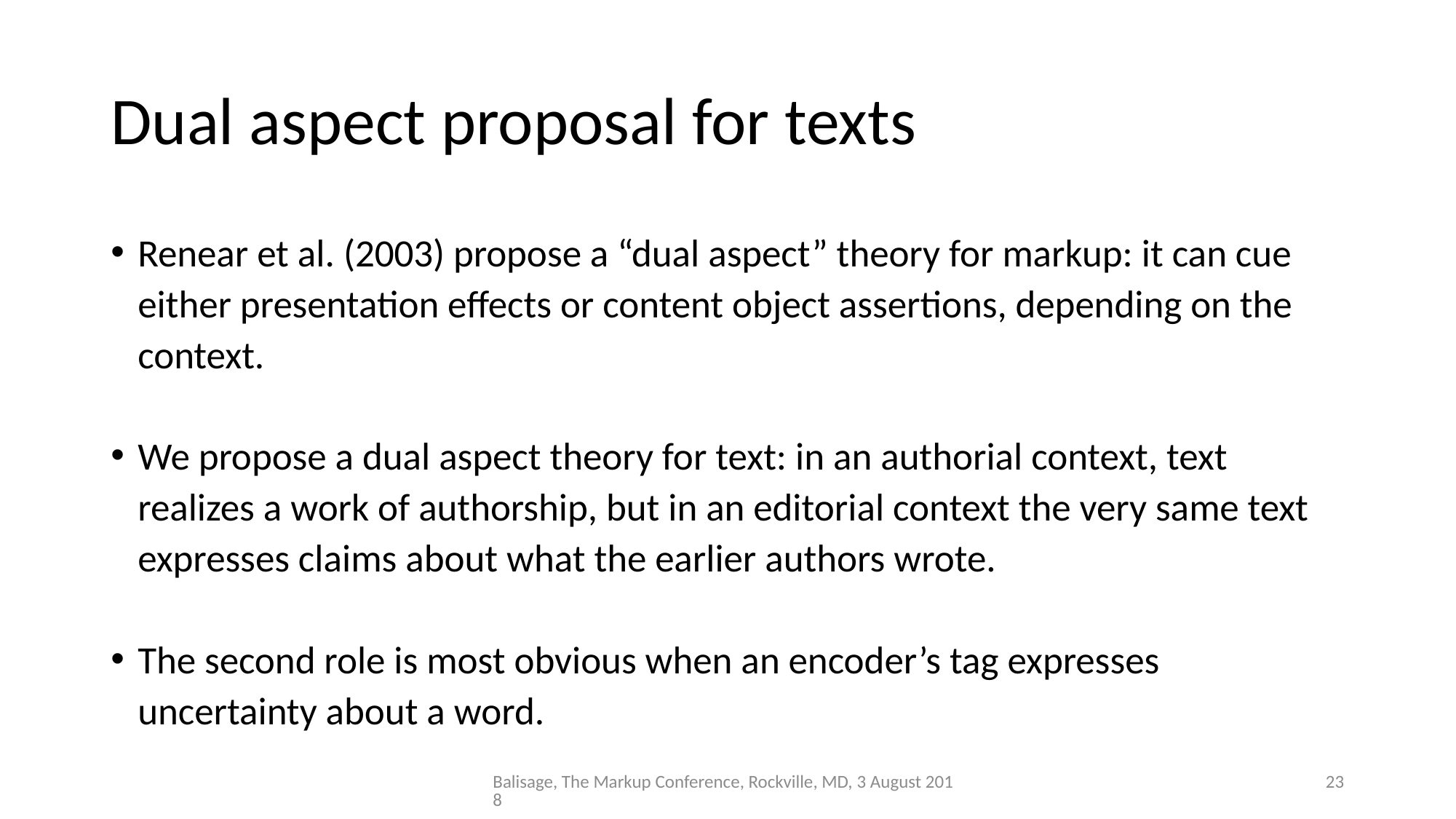

# Dual aspect proposal for texts
Renear et al. (2003) propose a “dual aspect” theory for markup: it can cue either presentation effects or content object assertions, depending on the context.

We propose a dual aspect theory for text: in an authorial context, text realizes a work of authorship, but in an editorial context the very same text expresses claims about what the earlier authors wrote.

The second role is most obvious when an encoder’s tag expresses uncertainty about a word.
Balisage, The Markup Conference, Rockville, MD, 3 August 2018
23